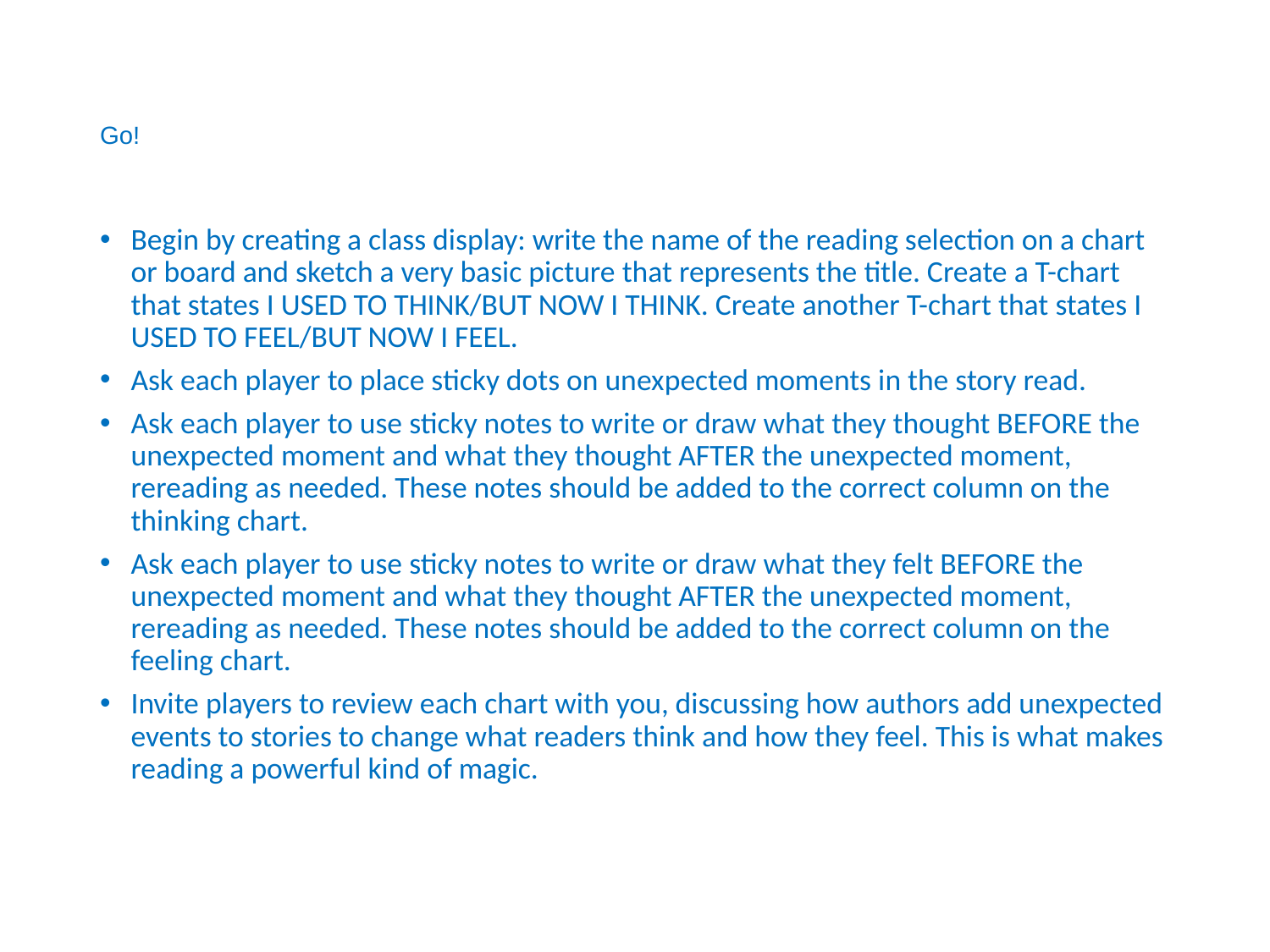

# Go!
Begin by creating a class display: write the name of the reading selection on a chart or board and sketch a very basic picture that represents the title. Create a T-chart that states I USED TO THINK/BUT NOW I THINK. Create another T-chart that states I USED TO FEEL/BUT NOW I FEEL.
Ask each player to place sticky dots on unexpected moments in the story read.
Ask each player to use sticky notes to write or draw what they thought BEFORE the unexpected moment and what they thought AFTER the unexpected moment, rereading as needed. These notes should be added to the correct column on the thinking chart.
Ask each player to use sticky notes to write or draw what they felt BEFORE the unexpected moment and what they thought AFTER the unexpected moment, rereading as needed. These notes should be added to the correct column on the feeling chart.
Invite players to review each chart with you, discussing how authors add unexpected events to stories to change what readers think and how they feel. This is what makes reading a powerful kind of magic.